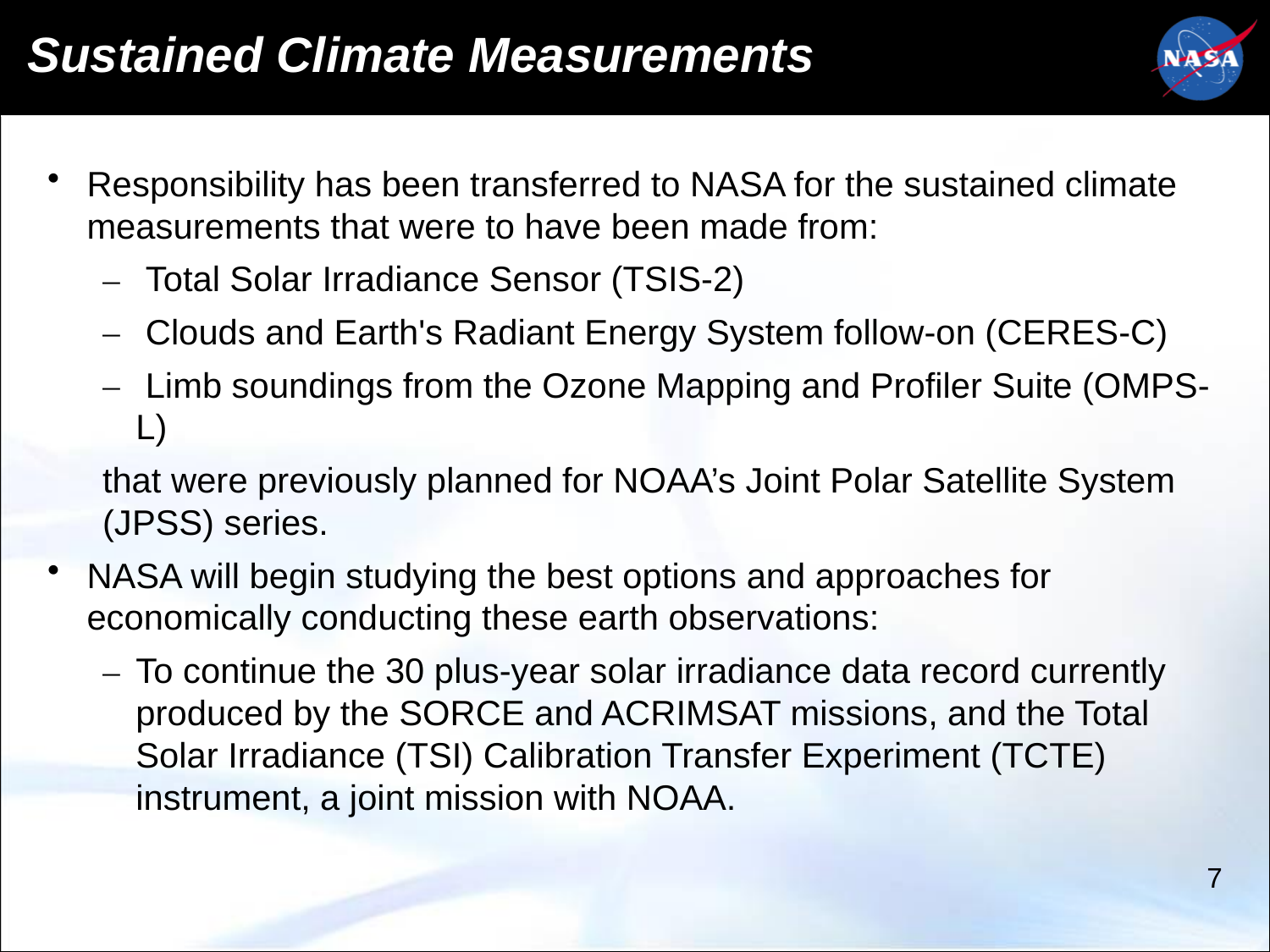

# Sustained Climate Measurements
Responsibility has been transferred to NASA for the sustained climate measurements that were to have been made from:
 Total Solar Irradiance Sensor (TSIS-2)
 Clouds and Earth's Radiant Energy System follow-on (CERES-C)
 Limb soundings from the Ozone Mapping and Profiler Suite (OMPS-L)
that were previously planned for NOAA’s Joint Polar Satellite System (JPSS) series.
NASA will begin studying the best options and approaches for economically conducting these earth observations:
To continue the 30 plus-year solar irradiance data record currently produced by the SORCE and ACRIMSAT missions, and the Total Solar Irradiance (TSI) Calibration Transfer Experiment (TCTE) instrument, a joint mission with NOAA.
7